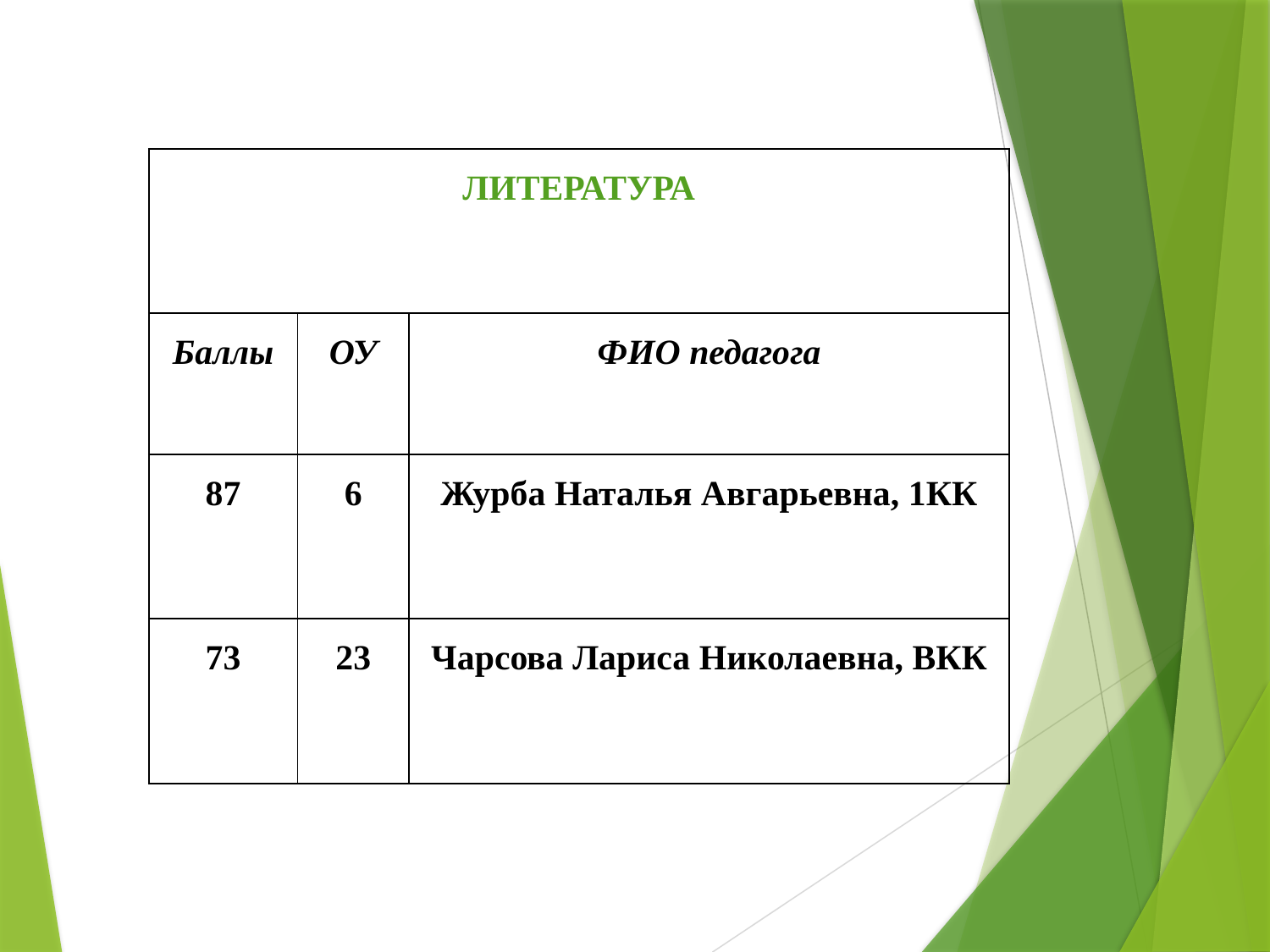

| ЛИТЕРАТУРА |  |  |
| --- | --- | --- |
| Баллы | ОУ | ФИО педагога |
| 87 | 6 | Журба Наталья Авгарьевна, 1КК |
| 73 | 23 | Чарсова Лариса Николаевна, ВКК |